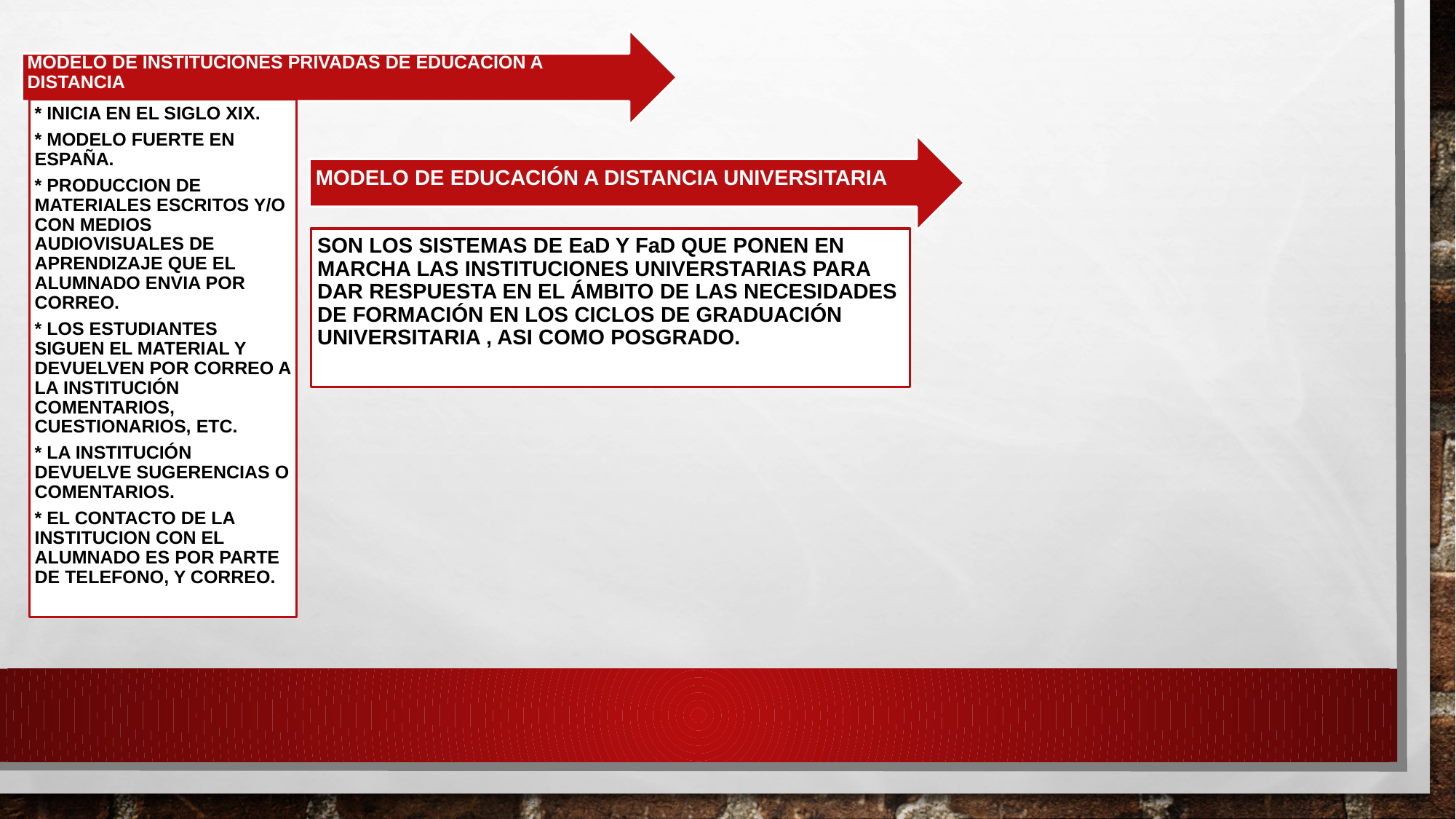

MODELO DE INSTITUCIONES PRIVADAS DE EDUCACIÓN A DISTANCIA
* INICIA EN EL SIGLO XIX.
* MODELO FUERTE EN ESPAÑA.
* PRODUCCION DE MATERIALES ESCRITOS Y/O CON MEDIOS AUDIOVISUALES DE APRENDIZAJE QUE EL ALUMNADO ENVIA POR CORREO.
* LOS ESTUDIANTES SIGUEN EL MATERIAL Y DEVUELVEN POR CORREO A LA INSTITUCIÓN COMENTARIOS, CUESTIONARIOS, ETC.
* LA INSTITUCIÓN DEVUELVE SUGERENCIAS O COMENTARIOS.
* EL CONTACTO DE LA INSTITUCION CON EL ALUMNADO ES POR PARTE DE TELEFONO, Y CORREO.

MODELO DE EDUCACIÓN A DISTANCIA UNIVERSITARIA
SON LOS SISTEMAS DE EaD Y FaD QUE PONEN EN MARCHA LAS INSTITUCIONES UNIVERSTARIAS PARA DAR RESPUESTA EN EL ÁMBITO DE LAS NECESIDADES DE FORMACIÓN EN LOS CICLOS DE GRADUACIÓN UNIVERSITARIA , ASI COMO POSGRADO.